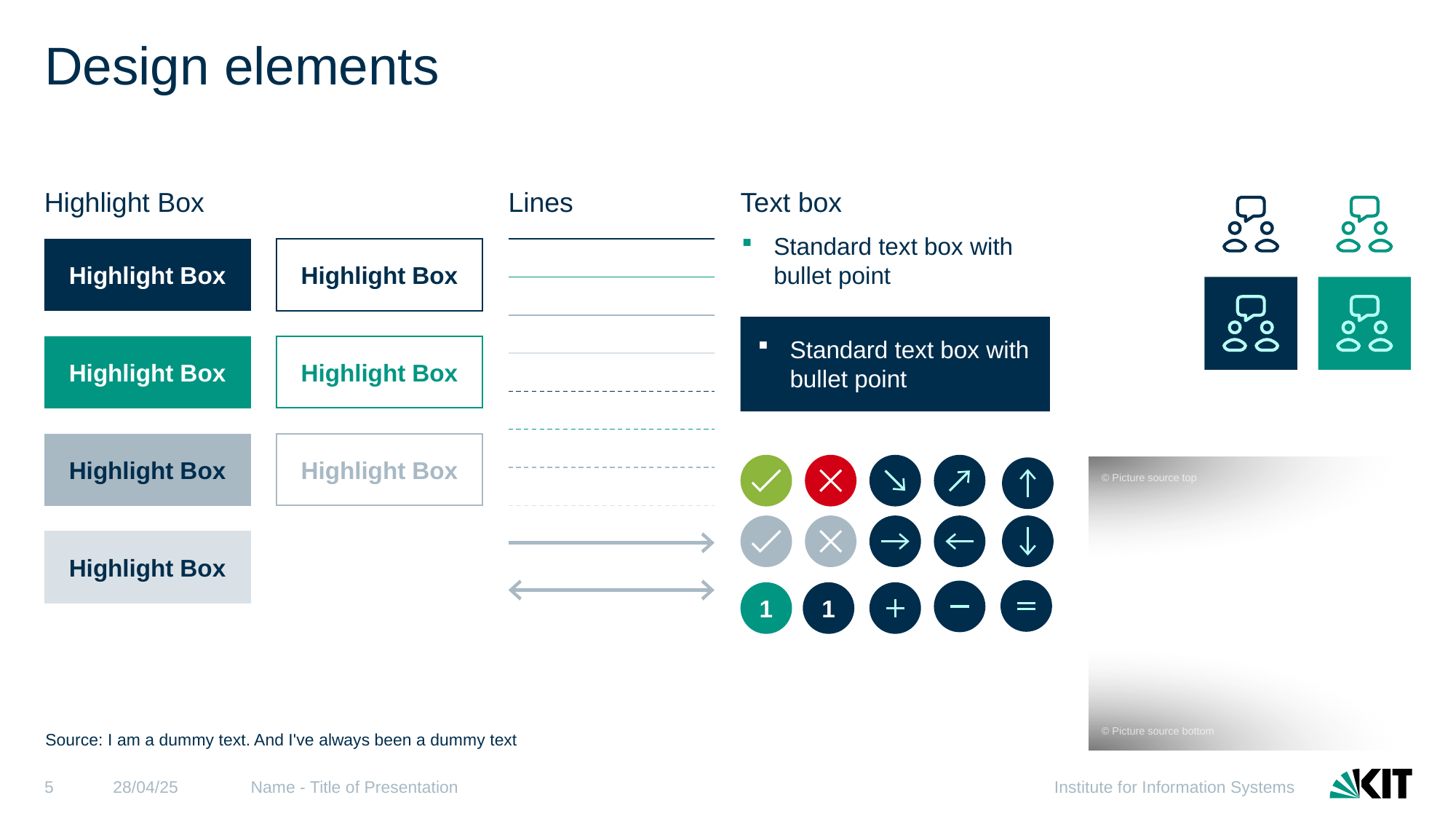

# Design elements
Highlight Box
Lines
Text box

Standard text box with bullet point
Highlight Box
Highlight Box

Standard text box with bullet point
Highlight Box
Highlight Box
Highlight Box
Highlight Box

© Picture source top

Highlight Box

1
1

© Picture source bottom
Source: I am a dummy text. And I've always been a dummy text
5
28/04/25
Name - Title of Presentation